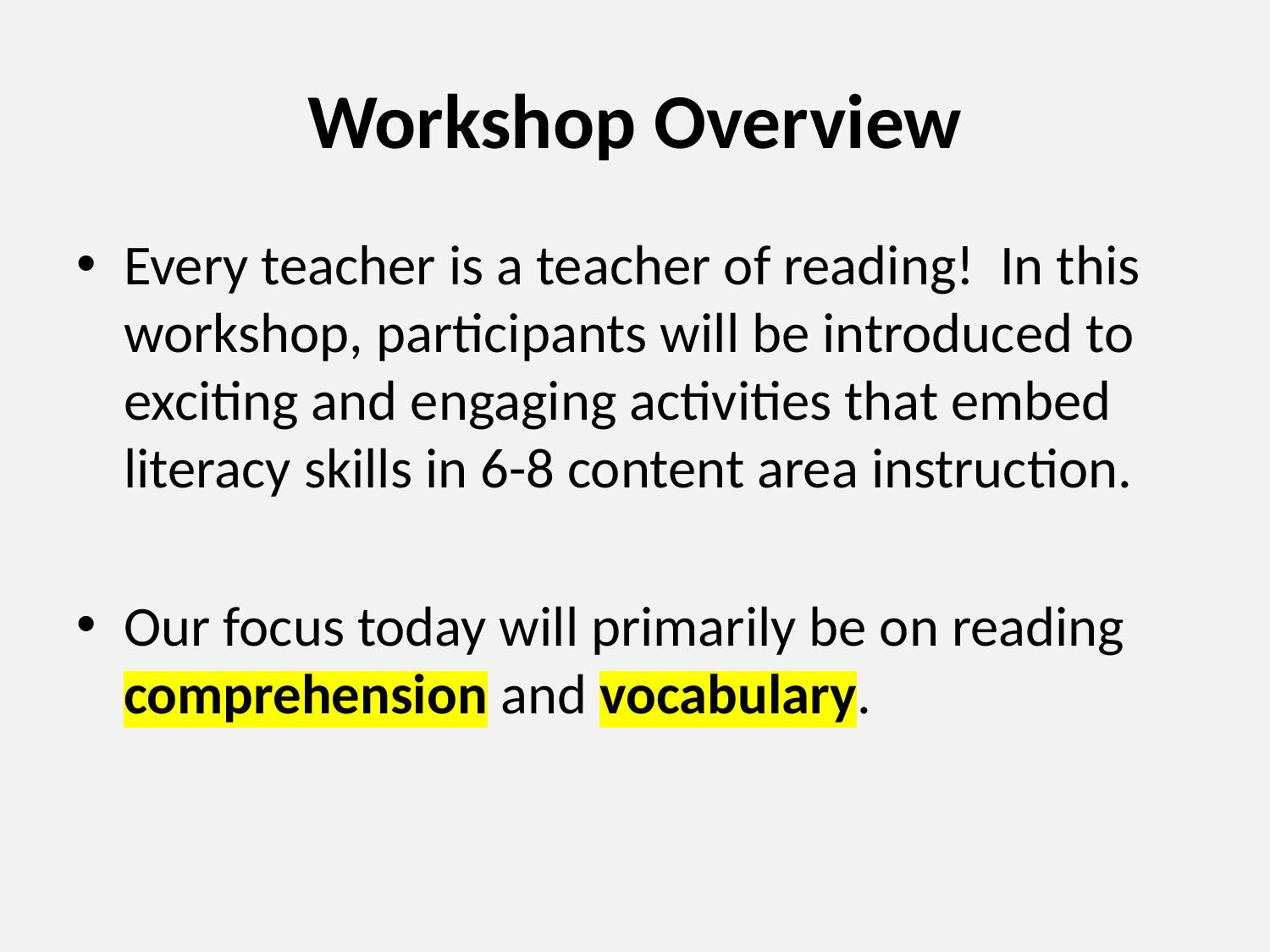

# Workshop Overview
Every teacher is a teacher of reading!  In this workshop, participants will be introduced to exciting and engaging activities that embed literacy skills in 6-8 content area instruction.

Our focus today will primarily be on reading comprehension and vocabulary.